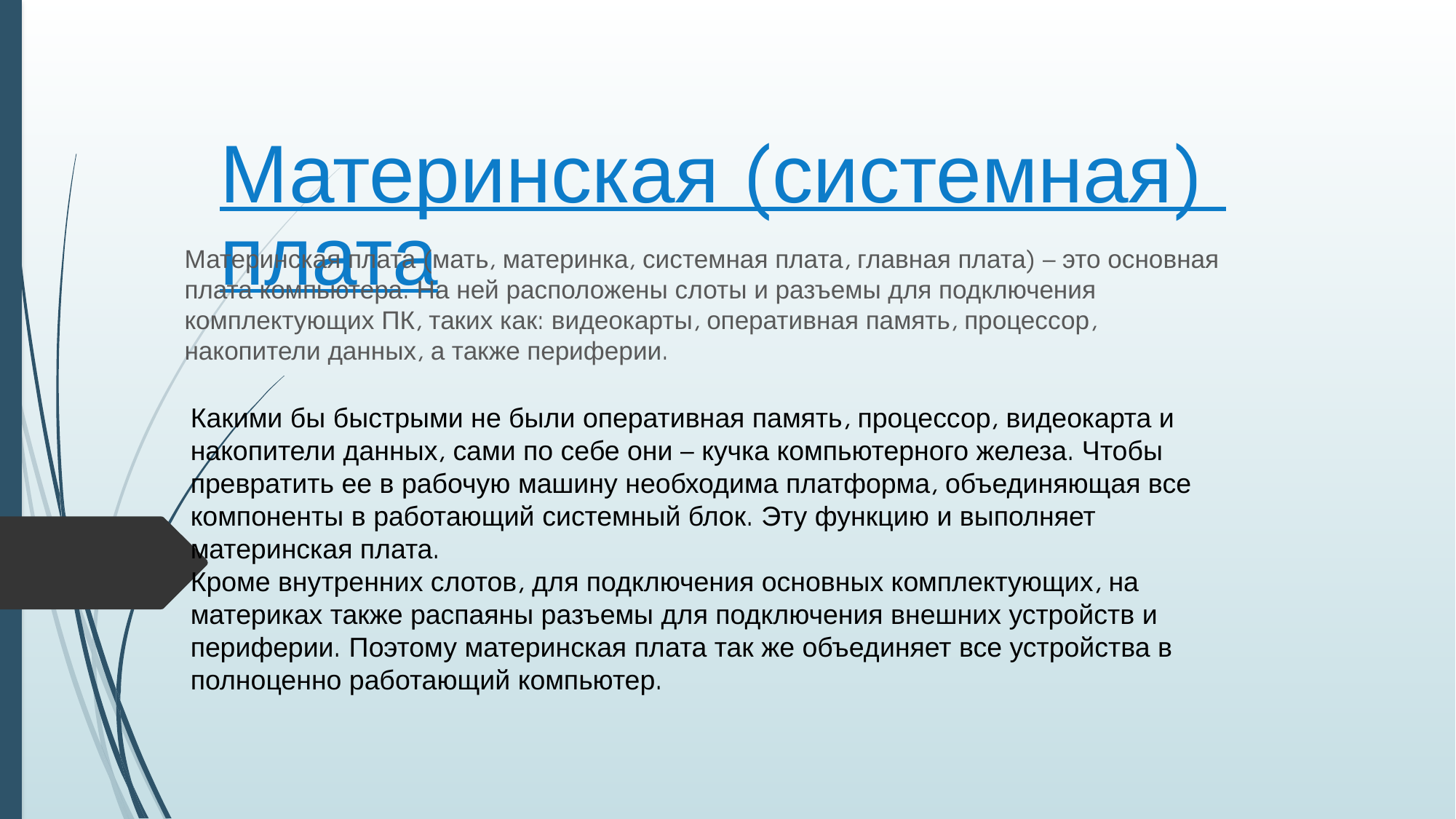

# Материнская (системная) плата
Материнская плата (мать, материнка, системная плата, главная плата) – это основная плата компьютера. На ней расположены слоты и разъемы для подключения комплектующих ПК, таких как: видеокарты, оперативная память, процессор, накопители данных, а также периферии.
Какими бы быстрыми не были оперативная память, процессор, видеокарта и накопители данных, сами по себе они – кучка компьютерного железа. Чтобы превратить ее в рабочую машину необходима платформа, объединяющая все компоненты в работающий системный блок. Эту функцию и выполняет материнская плата.
Кроме внутренних слотов, для подключения основных комплектующих, на материках также распаяны разъемы для подключения внешних устройств и периферии. Поэтому материнская плата так же объединяет все устройства в полноценно работающий компьютер.